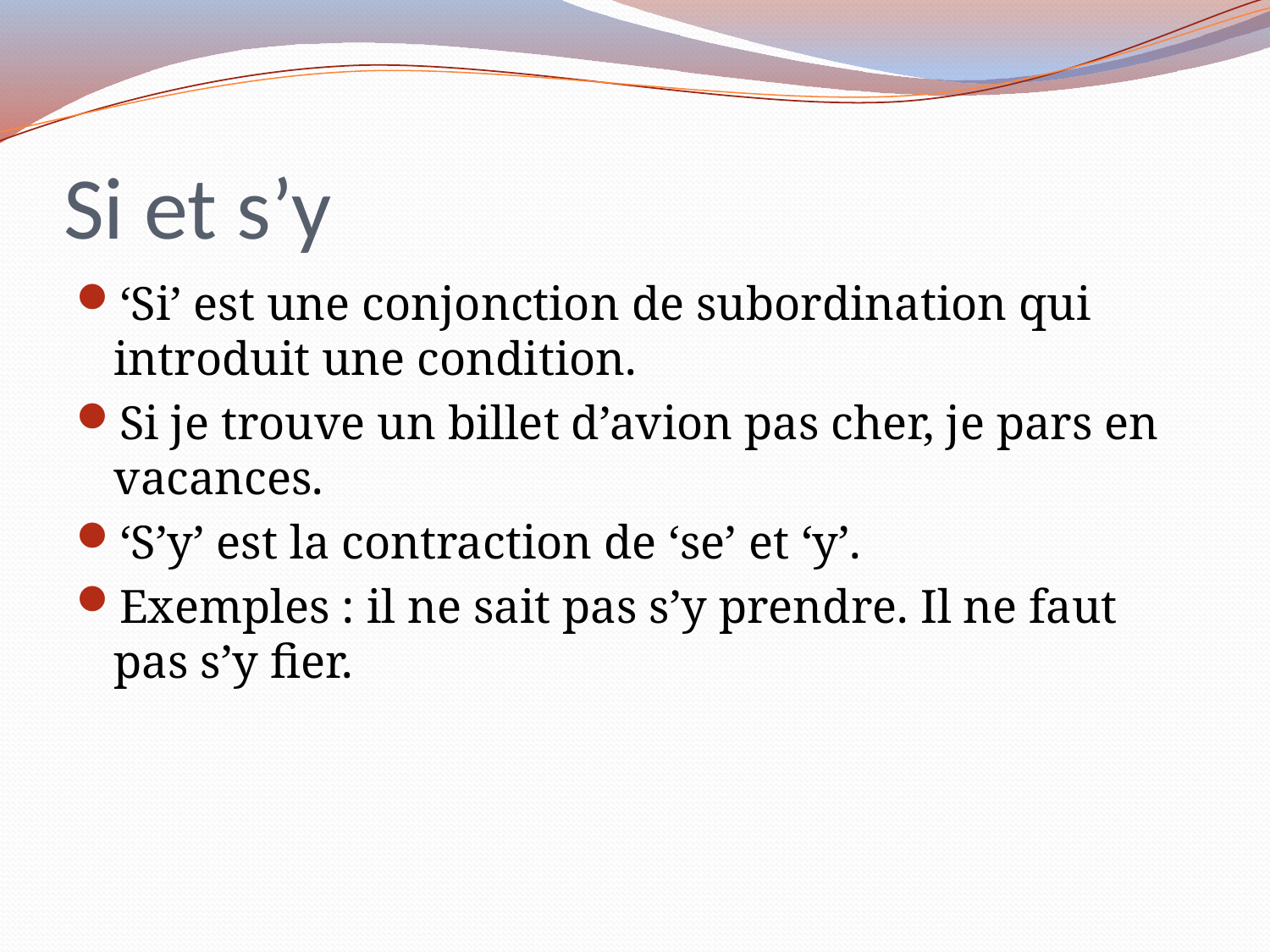

# Si et s’y
‘Si’ est une conjonction de subordination qui introduit une condition.
Si je trouve un billet d’avion pas cher, je pars en vacances.
‘S’y’ est la contraction de ‘se’ et ‘y’.
Exemples : il ne sait pas s’y prendre. Il ne faut pas s’y fier.